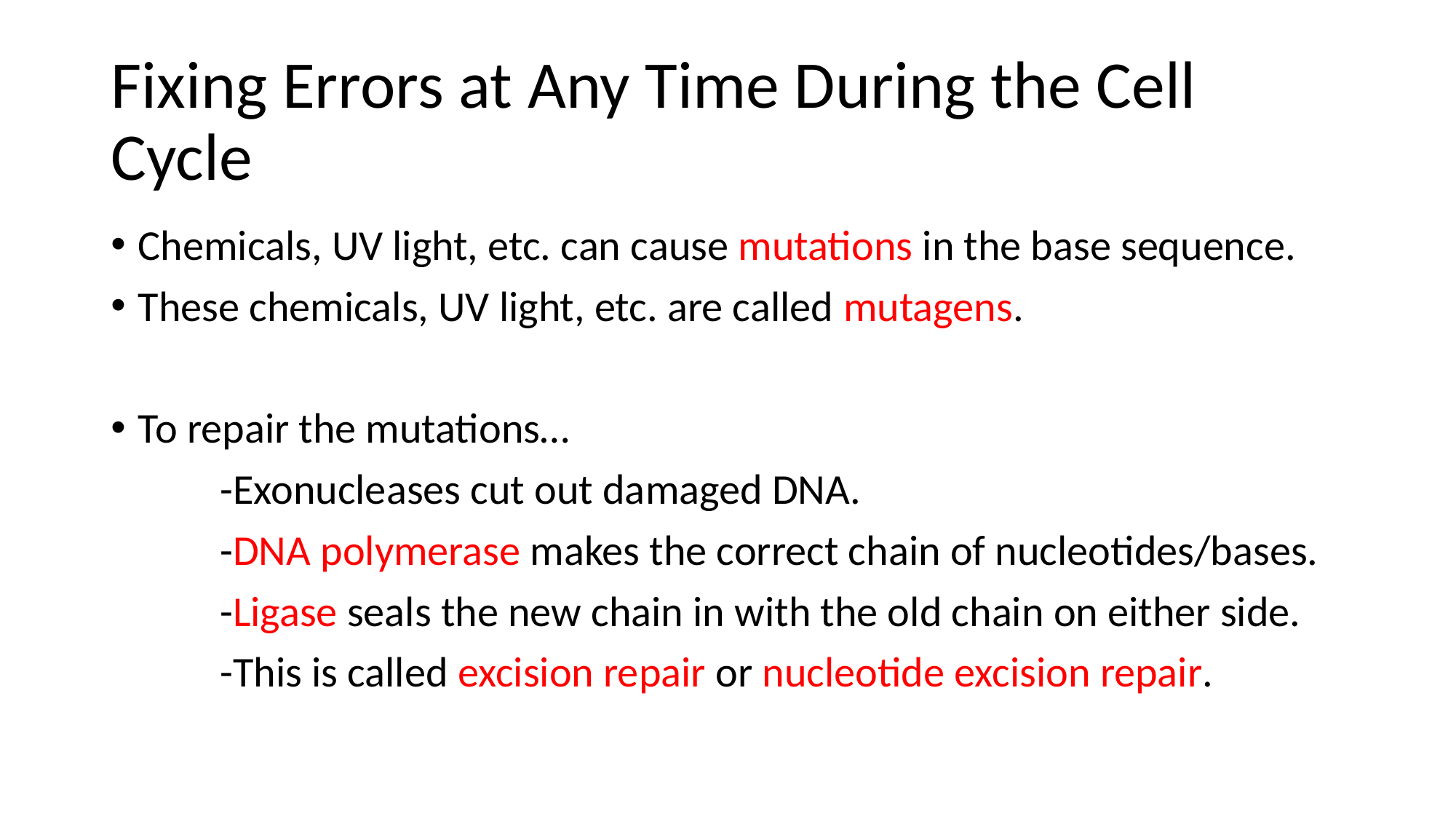

# Fixing Errors at Any Time During the Cell Cycle
Chemicals, UV light, etc. can cause mutations in the base sequence.
These chemicals, UV light, etc. are called mutagens.

To repair the mutations…
	-Exonucleases cut out damaged DNA.
	-DNA polymerase makes the correct chain of nucleotides/bases.
	-Ligase seals the new chain in with the old chain on either side.
	-This is called excision repair or nucleotide excision repair.